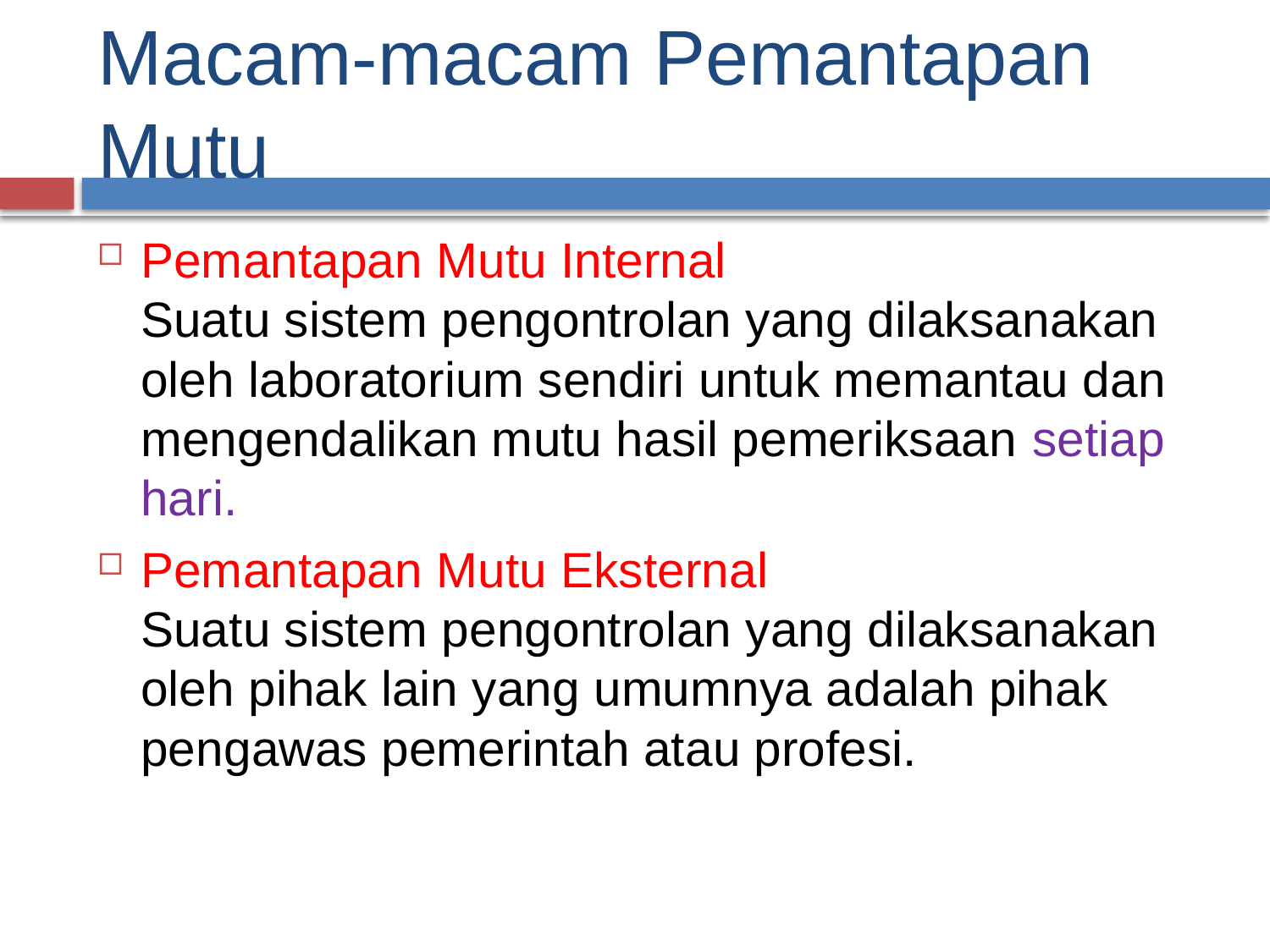

# Macam-macam Pemantapan Mutu
Pemantapan Mutu Internal
Suatu sistem pengontrolan yang dilaksanakan oleh laboratorium sendiri untuk memantau dan mengendalikan mutu hasil pemeriksaan setiap hari.
Pemantapan Mutu Eksternal
Suatu sistem pengontrolan yang dilaksanakan oleh pihak lain yang umumnya adalah pihak pengawas pemerintah atau profesi.